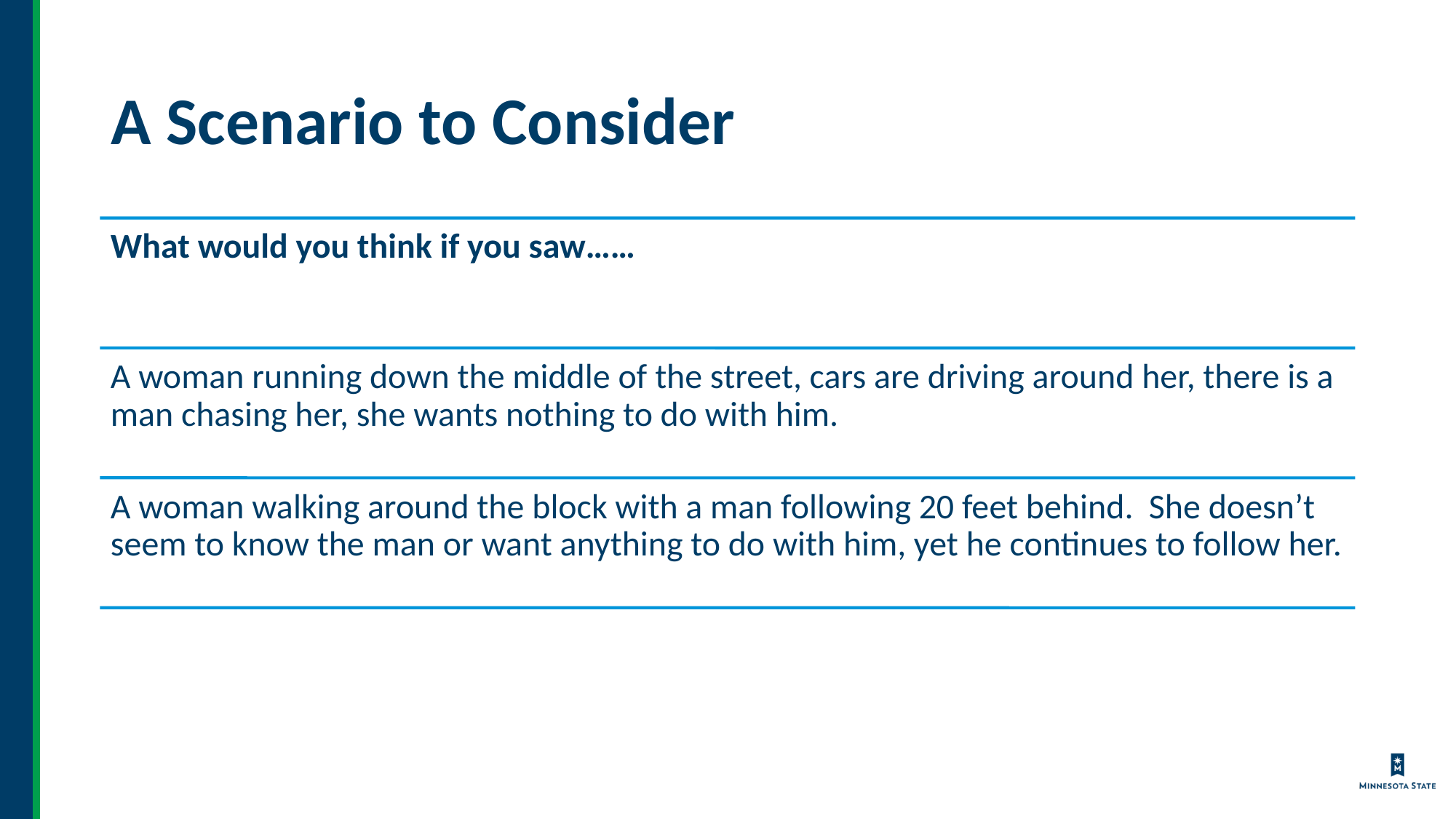

# A Scenario to Consider
What would you think if you saw……
A woman running down the middle of the street, cars are driving around her, there is a man chasing her, she wants nothing to do with him.
A woman walking around the block with a man following 20 feet behind.  She doesn’t seem to know the man or want anything to do with him, yet he continues to follow her.